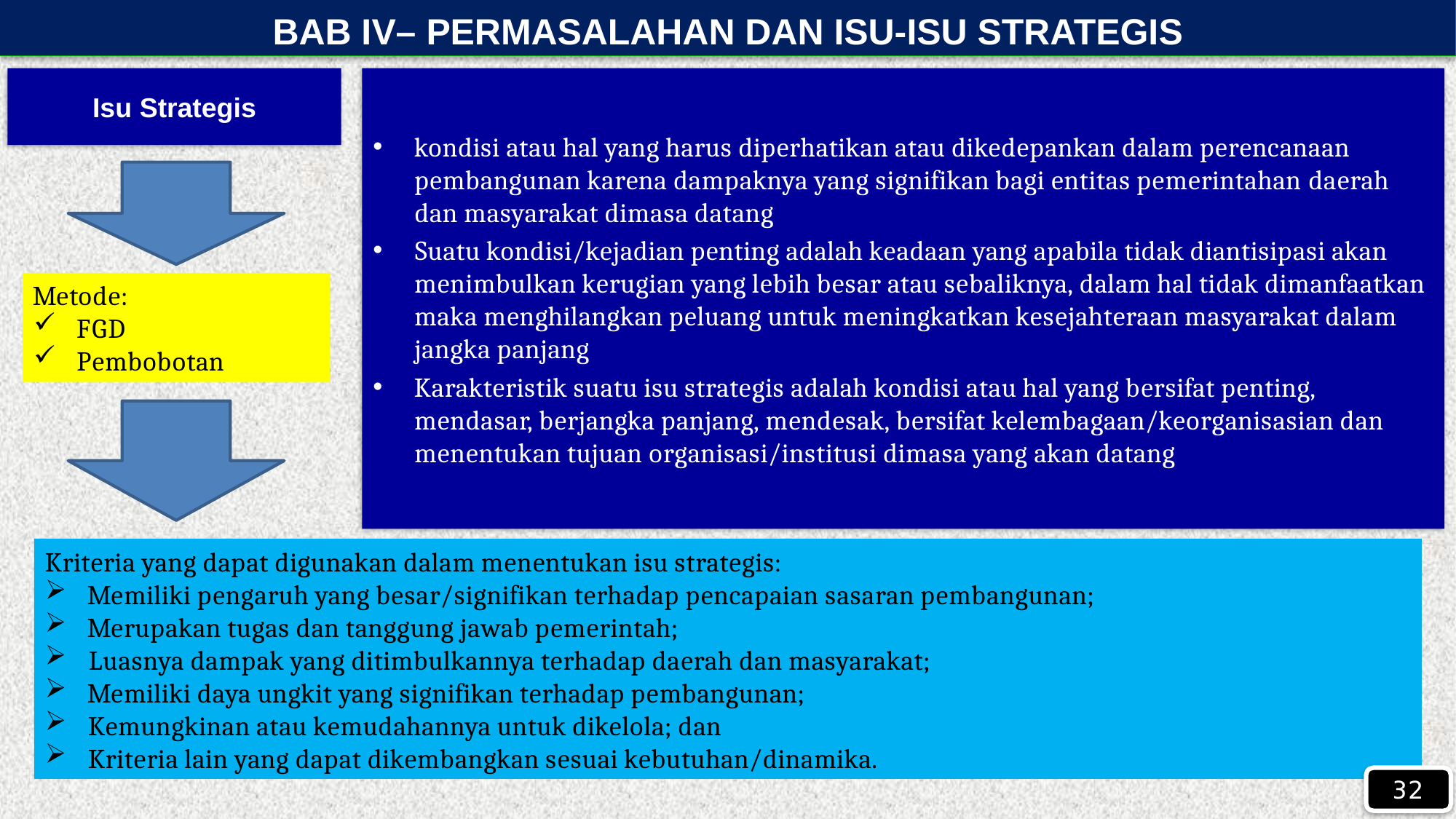

BAB IV– PERMASALAHAN DAN ISU-ISU STRATEGIS
Isu Strategis
kondisi atau hal yang harus diperhatikan atau dikedepankan dalam perencanaan pembangunan karena dampaknya yang signifikan bagi entitas pemerintahan daerah dan masyarakat dimasa datang
Suatu kondisi/kejadian penting adalah keadaan yang apabila tidak diantisipasi akan menimbulkan kerugian yang lebih besar atau sebaliknya, dalam hal tidak dimanfaatkan maka menghilangkan peluang untuk meningkatkan kesejahteraan masyarakat dalam jangka panjang
Karakteristik suatu isu strategis adalah kondisi atau hal yang bersifat penting, mendasar, berjangka panjang, mendesak, bersifat kelembagaan/keorganisasian dan menentukan tujuan organisasi/institusi dimasa yang akan datang

Metode:
FGD
Pembobotan

Kriteria yang dapat digunakan dalam menentukan isu strategis:
Memiliki pengaruh yang besar/signifikan terhadap pencapaian sasaran pembangunan;
Merupakan tugas dan tanggung jawab pemerintah;
Luasnya dampak yang ditimbulkannya terhadap daerah dan masyarakat;
Memiliki daya ungkit yang signifikan terhadap pembangunan;
Kemungkinan atau kemudahannya untuk dikelola; dan
Kriteria lain yang dapat dikembangkan sesuai kebutuhan/dinamika.
32